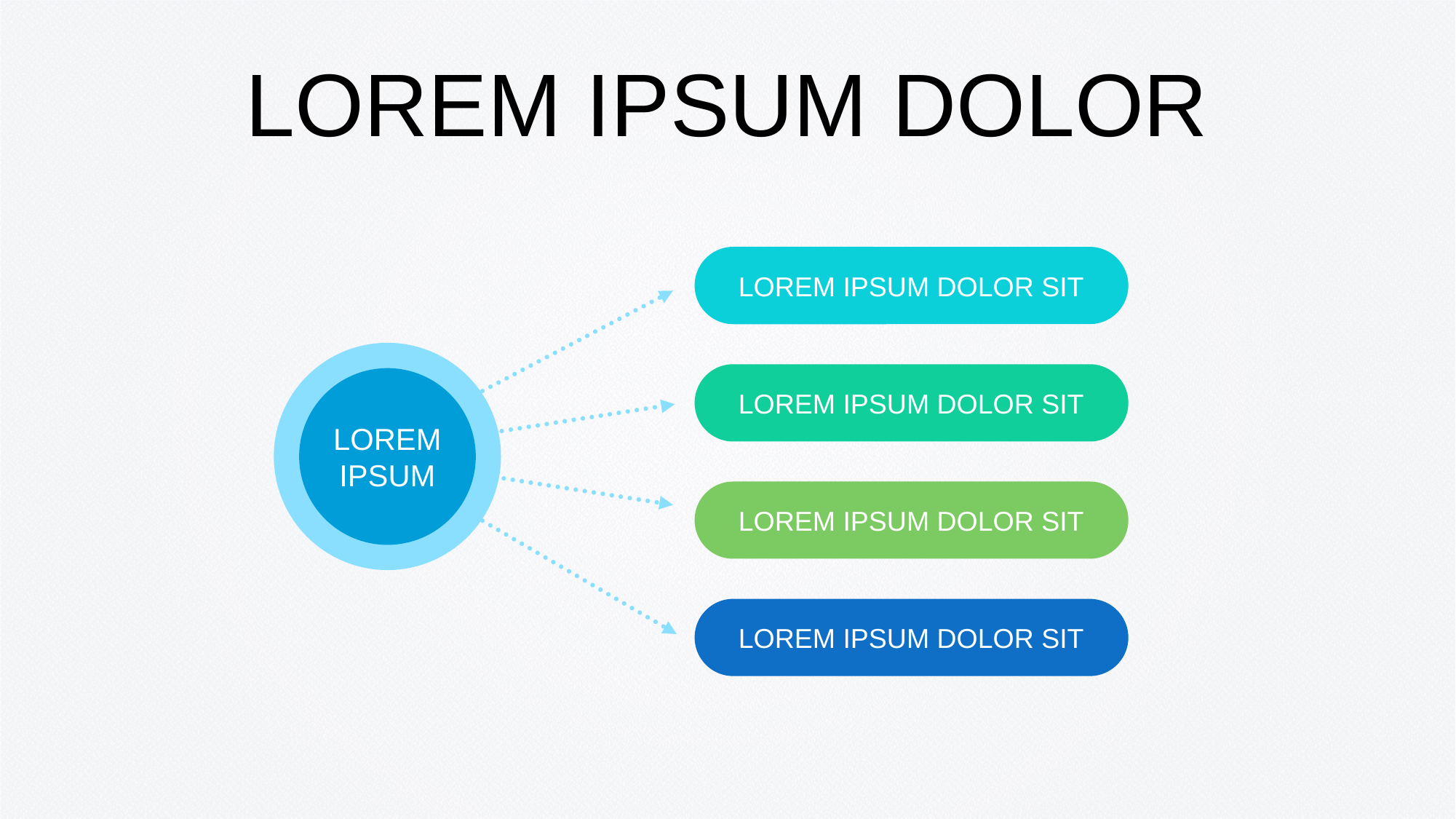

# LOREM IPSUM DOLOR
LOREM IPSUM DOLOR SIT

LOREM IPSUM DOLOR SIT
LOREM IPSUM

LOREM IPSUM DOLOR SIT

LOREM IPSUM DOLOR SIT